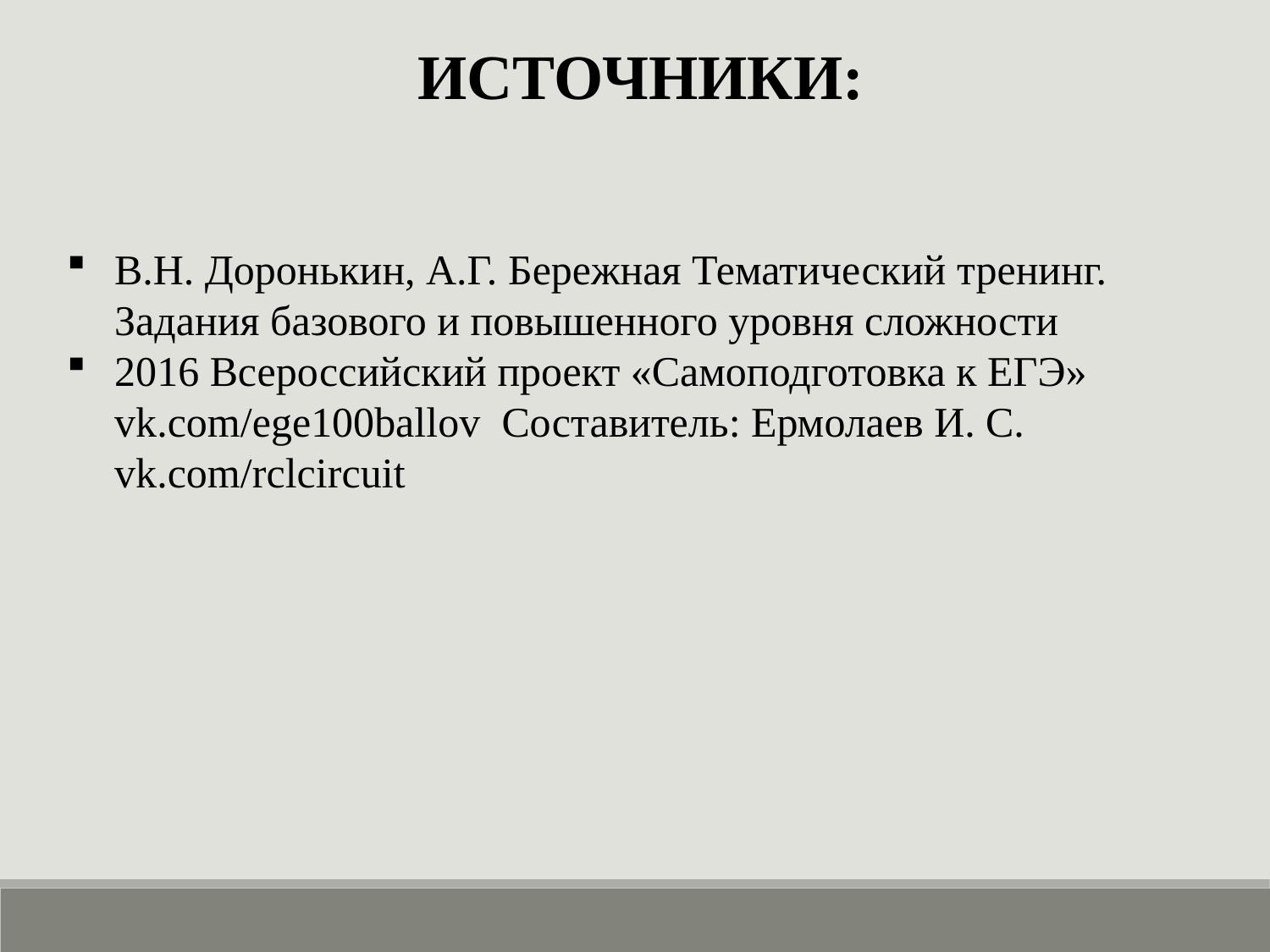

Источники:
В.Н. Доронькин, А.Г. Бережная Тематический тренинг. Задания базового и повышенного уровня сложности
2016 Всероссийский проект «Самоподготовка к ЕГЭ» vk.com/ege100ballov  Составитель: Ермолаев И. С. vk.com/rclcircuit